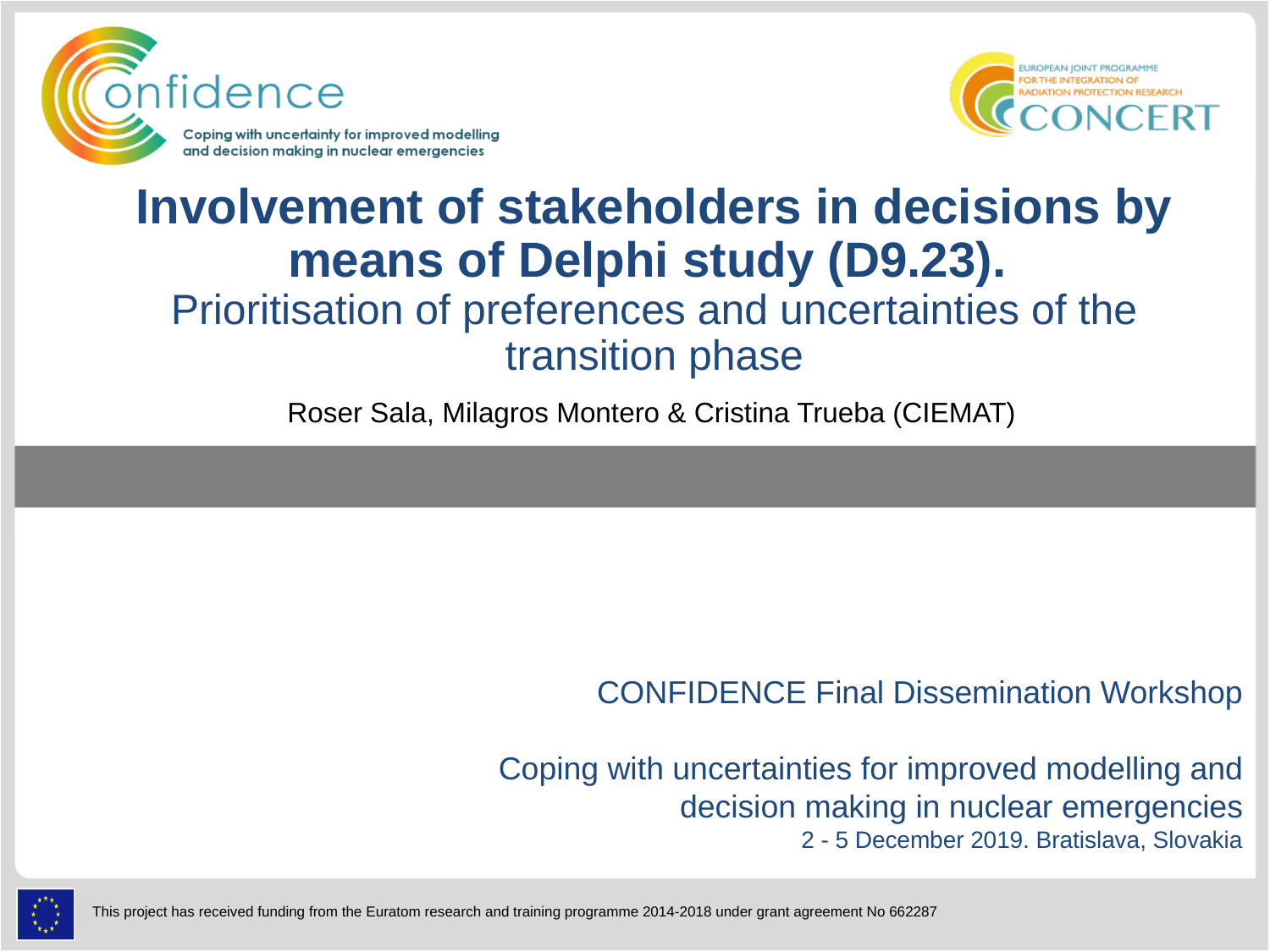

# Involvement of stakeholders in decisions by means of Delphi study (D9.23). Prioritisation of preferences and uncertainties of the transition phase
Roser Sala, Milagros Montero & Cristina Trueba (CIEMAT)